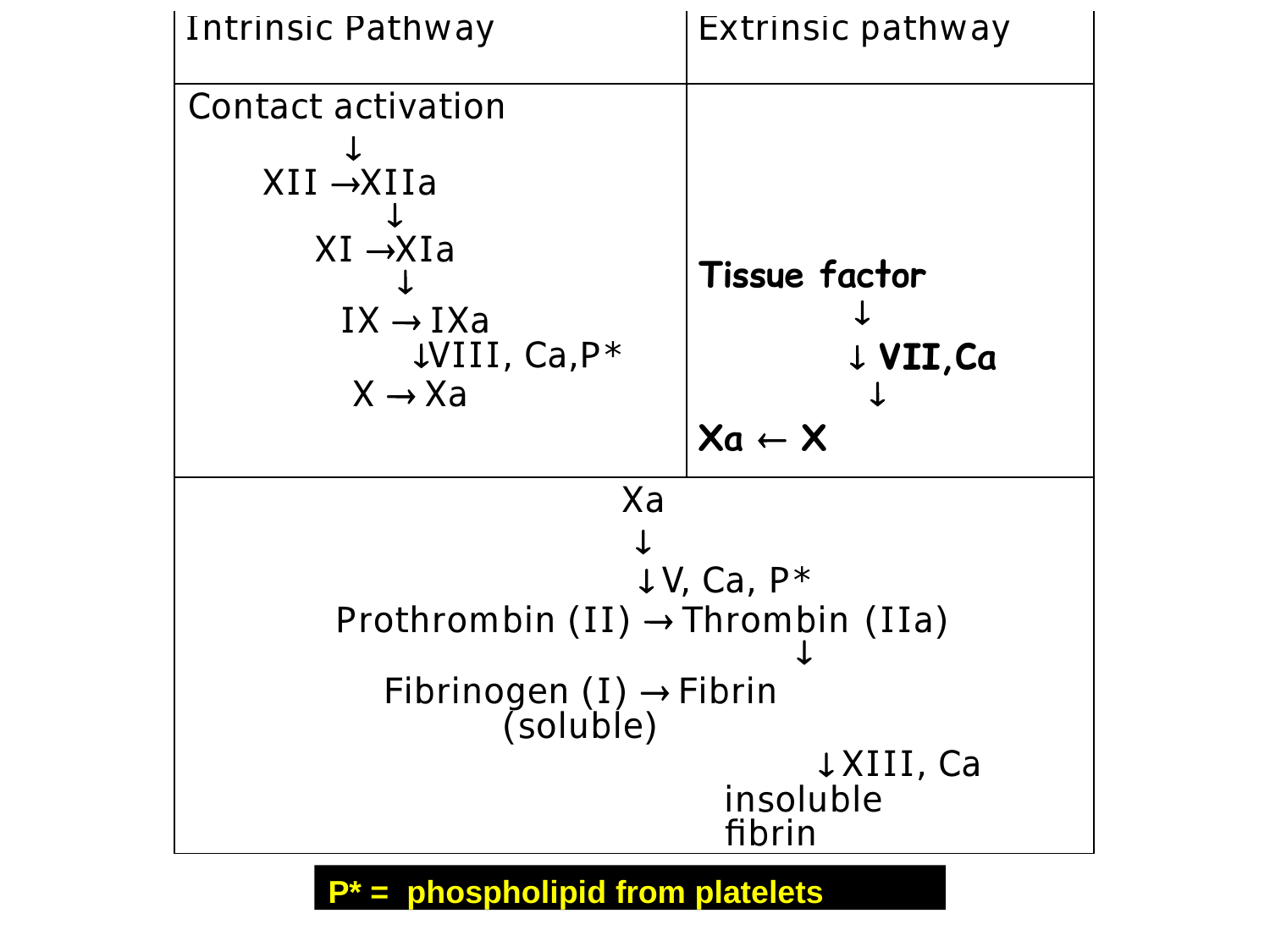

| Intrinsic Pathway | Extrinsic pathway |
| --- | --- |
| Contact activation ↓ XII →XIIa ↓ XI →XIa ↓ IX → IXa ↓VIII, Ca,P\* X → Xa | Tissue factor ↓ ↓ VII,Ca ↓ Xa ← X |
| Xa ↓ ↓ V, Ca, P\* Prothrombin (II) → Thrombin (IIa) ↓ Fibrinogen (I) → Fibrin (soluble) ↓ XIII, Ca insoluble fibrin |  |
P* =  phospholipid from platelets